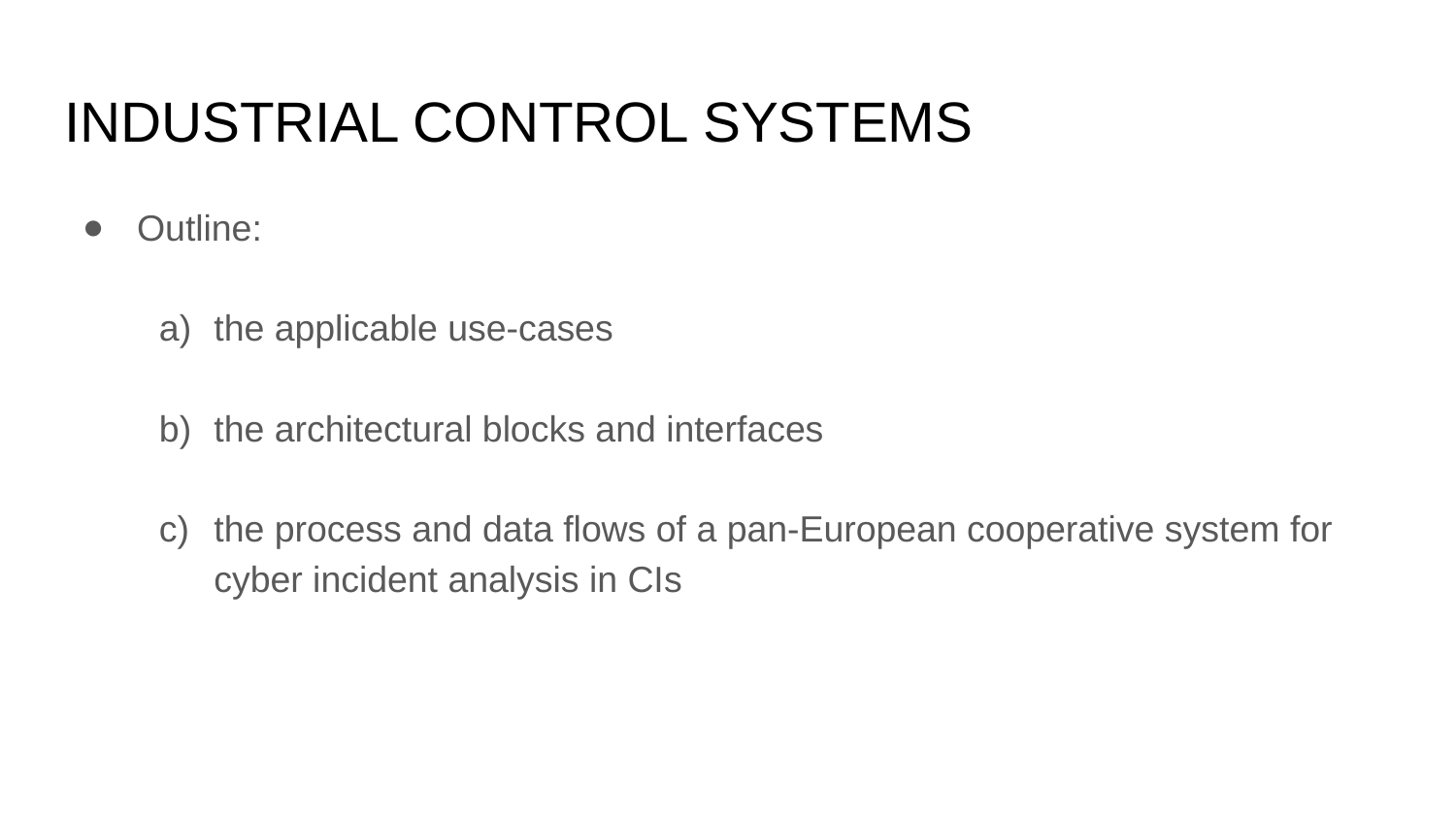

# INDUSTRIAL CONTROL SYSTEMS
Outline:

the applicable use-cases

the architectural blocks and interfaces

the process and data flows of a pan-European cooperative system for cyber incident analysis in CIs